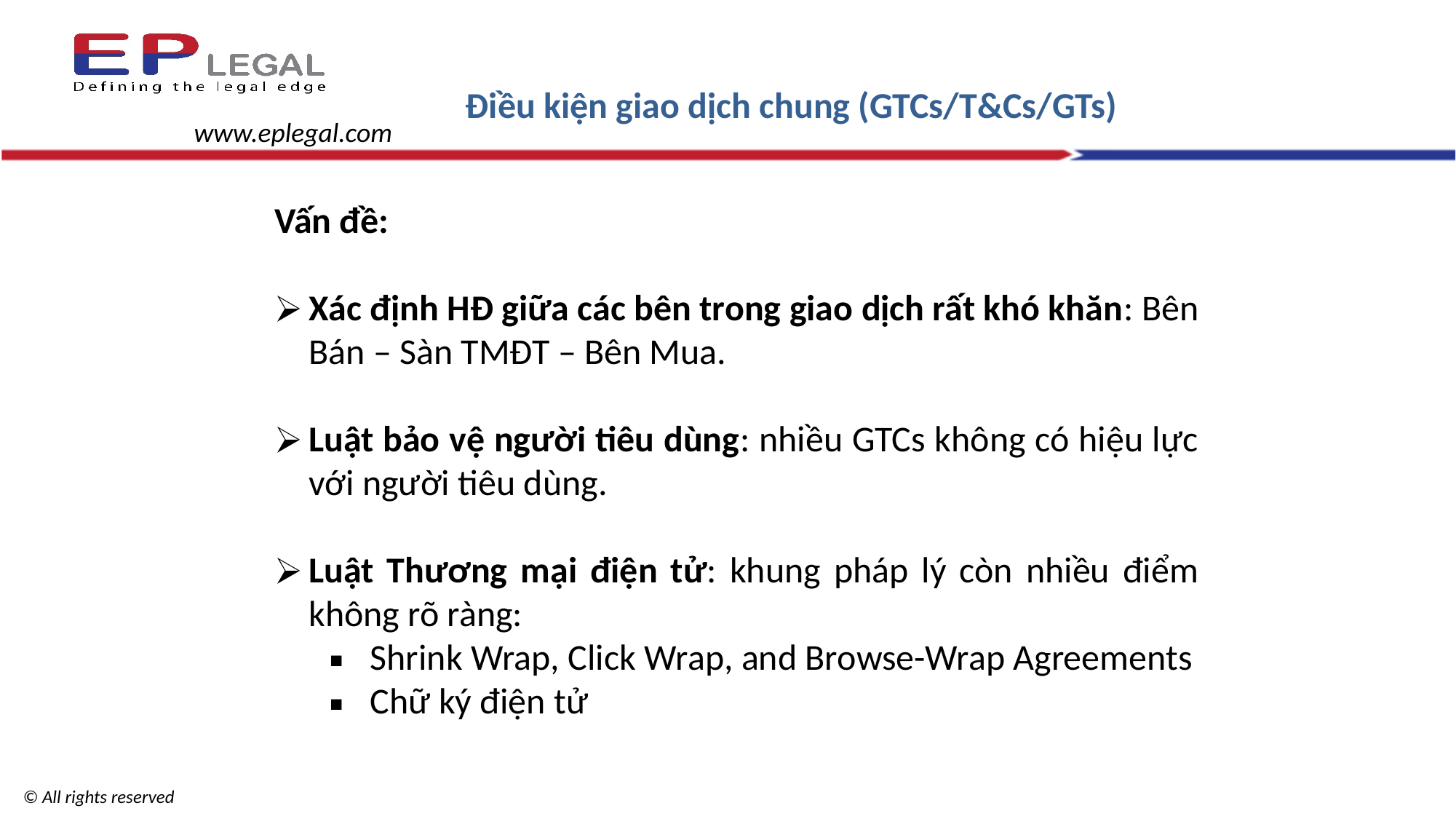

Điều kiện giao dịch chung (GTCs/T&Cs/GTs)
www.eplegal.com
Vấn đề:

Xác định HĐ giữa các bên trong giao dịch rất khó khăn: Bên Bán – Sàn TMĐT – Bên Mua.

Luật bảo vệ người tiêu dùng: nhiều GTCs không có hiệu lực với người tiêu dùng.

Luật Thương mại điện tử: khung pháp lý còn nhiều điểm không rõ ràng:
Shrink Wrap, Click Wrap, and Browse-Wrap Agreements
Chữ ký điện tử